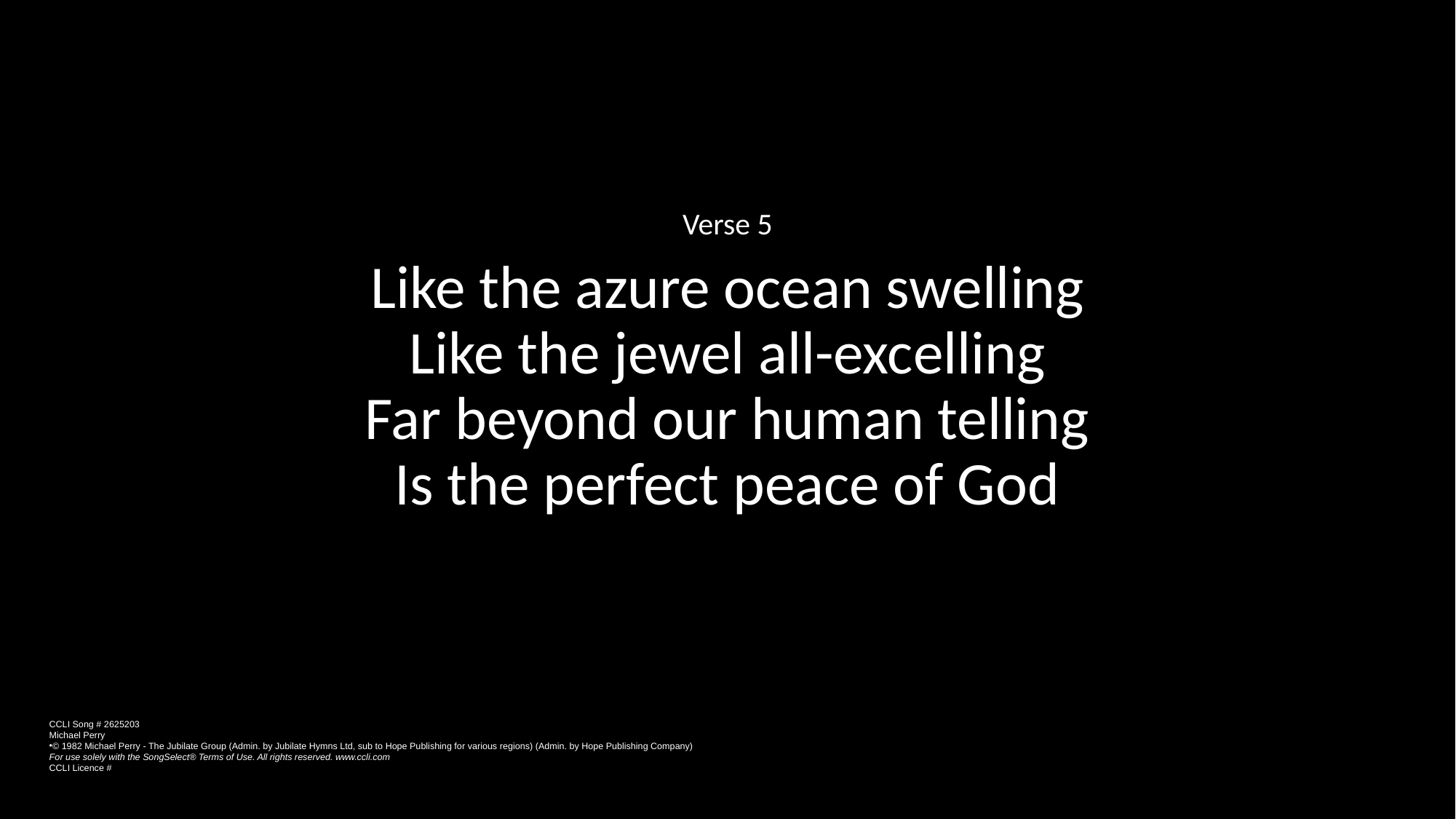

Verse 5
Like the azure ocean swelling
Like the jewel all-excelling
Far beyond our human telling
Is the perfect peace of God

CCLI Song # 2625203
Michael Perry
© 1982 Michael Perry - The Jubilate Group (Admin. by Jubilate Hymns Ltd, sub to Hope Publishing for various regions) (Admin. by Hope Publishing Company)
For use solely with the SongSelect® Terms of Use. All rights reserved. www.ccli.com
CCLI Licence #